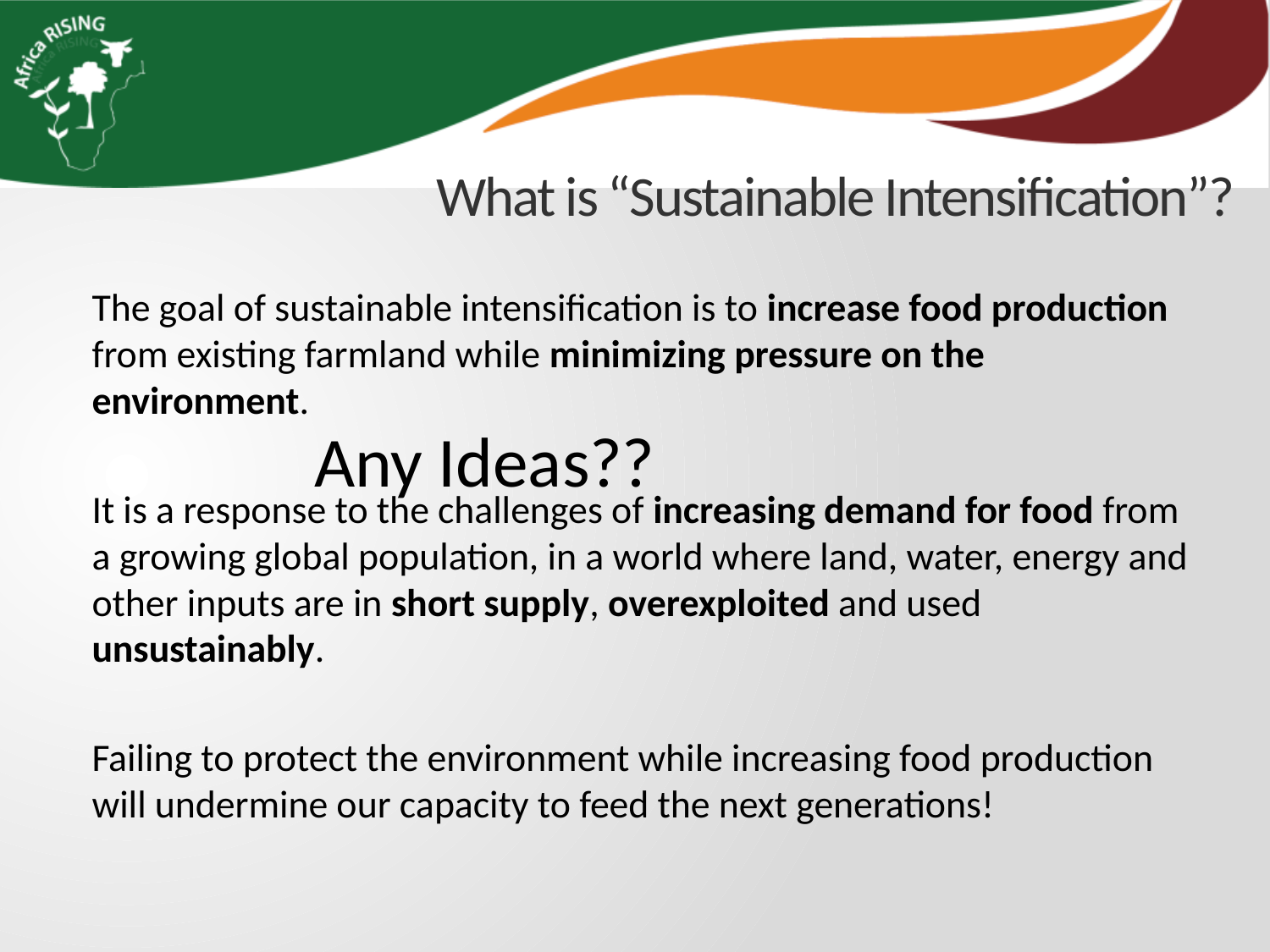

# What is “Sustainable Intensification”?

The goal of sustainable intensification is to increase food production from existing farmland while minimizing pressure on the environment.

It is a response to the challenges of increasing demand for food from a growing global population, in a world where land, water, energy and other inputs are in short supply, overexploited and used unsustainably.

Failing to protect the environment while increasing food production will undermine our capacity to feed the next generations!
Any Ideas??